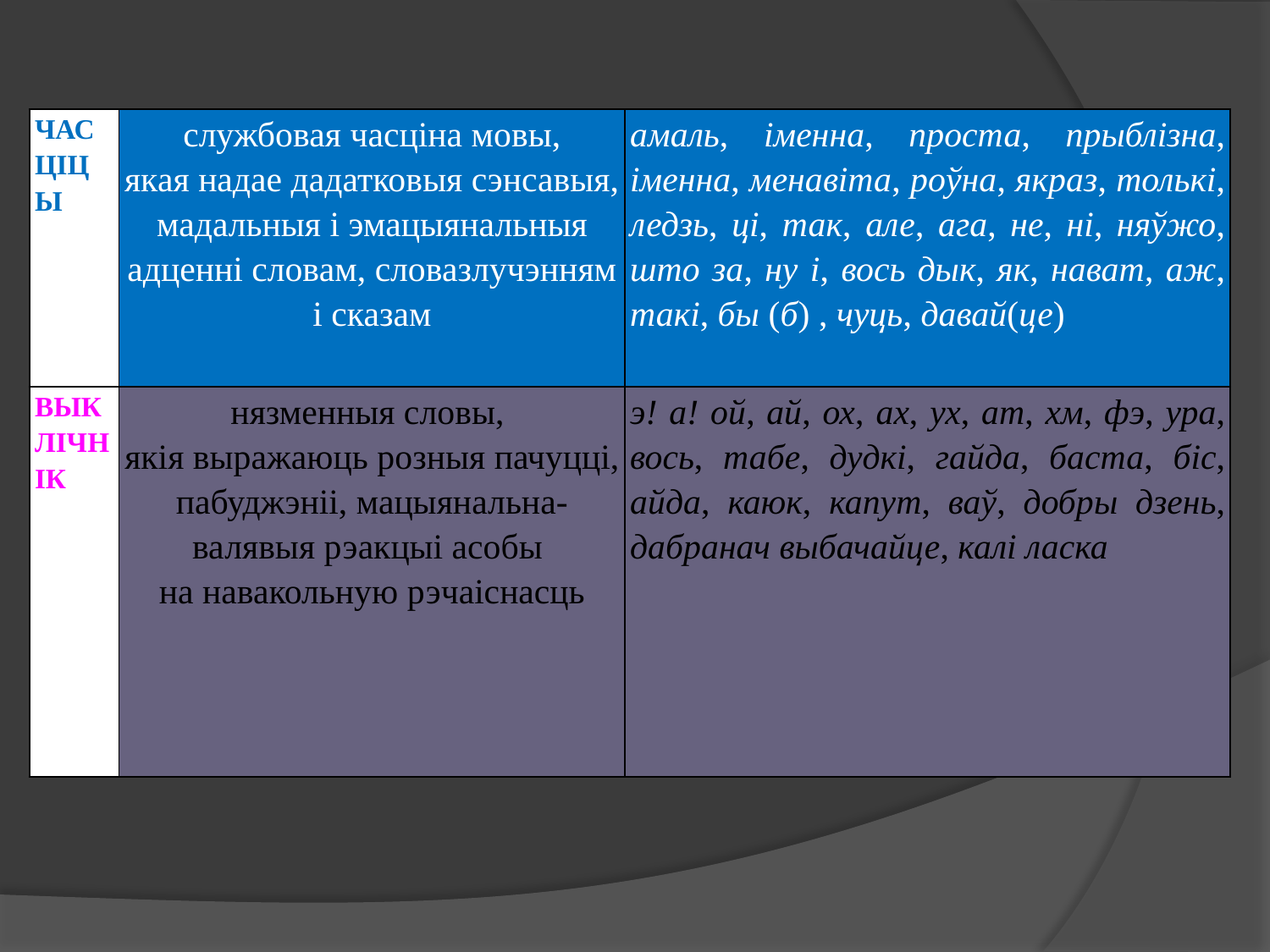

| ЧАСЦІЦЫ | службовая часціна мовы, якая надае дадатковыя сэнсавыя, мадальныя і эмацыянальныя адценні словам, словазлучэнням і сказам | амаль, іменна, проста, прыблізна, іменна, менавіта, роўна, якраз, толькі, ледзь, ці, так, але, ага, не, ні, няўжо, што за, ну і, вось дык, як, нават, аж, такі, бы (б) , чуць, давай(це) |
| --- | --- | --- |
| ВЫКЛІЧНІК | нязменныя словы, якія выражаюць розныя пачуцці, пабуджэніі, мацыянальна-валявыя рэакцыі асобы на навакольную рэчаіснасць | э! а! ой, ай, ох, ах, ух, ат, хм, фэ, ура, вось, табе, дудкі, гайда, баста, біс, айда, каюк, капут, ваў, добры дзень, дабранач выбачайце, калі ласка |